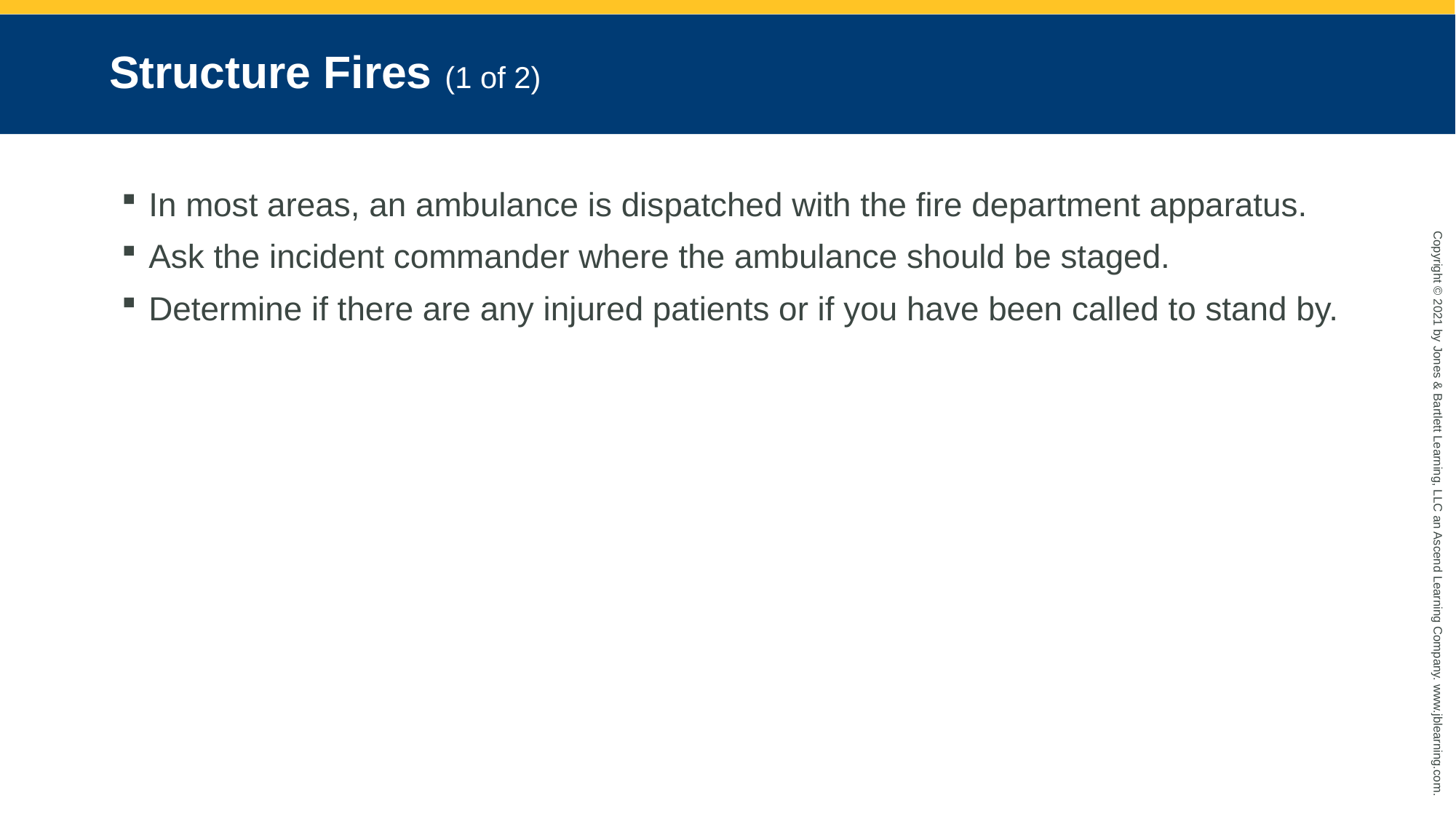

# Structure Fires (1 of 2)
In most areas, an ambulance is dispatched with the fire department apparatus.
Ask the incident commander where the ambulance should be staged.
Determine if there are any injured patients or if you have been called to stand by.